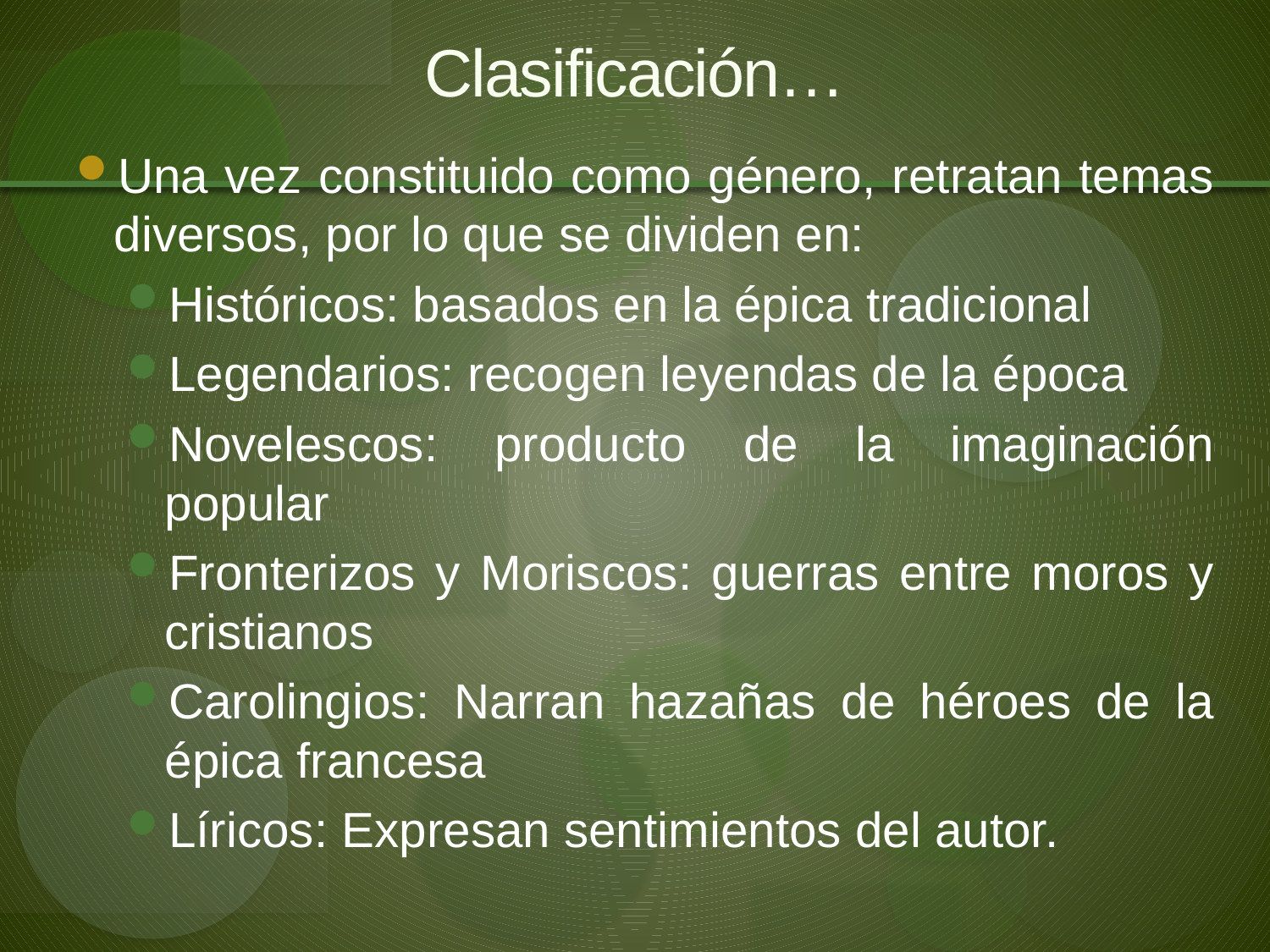

# Clasificación…
Una vez constituido como género, retratan temas diversos, por lo que se dividen en:
Históricos: basados en la épica tradicional
Legendarios: recogen leyendas de la época
Novelescos: producto de la imaginación popular
Fronterizos y Moriscos: guerras entre moros y cristianos
Carolingios: Narran hazañas de héroes de la épica francesa
Líricos: Expresan sentimientos del autor.